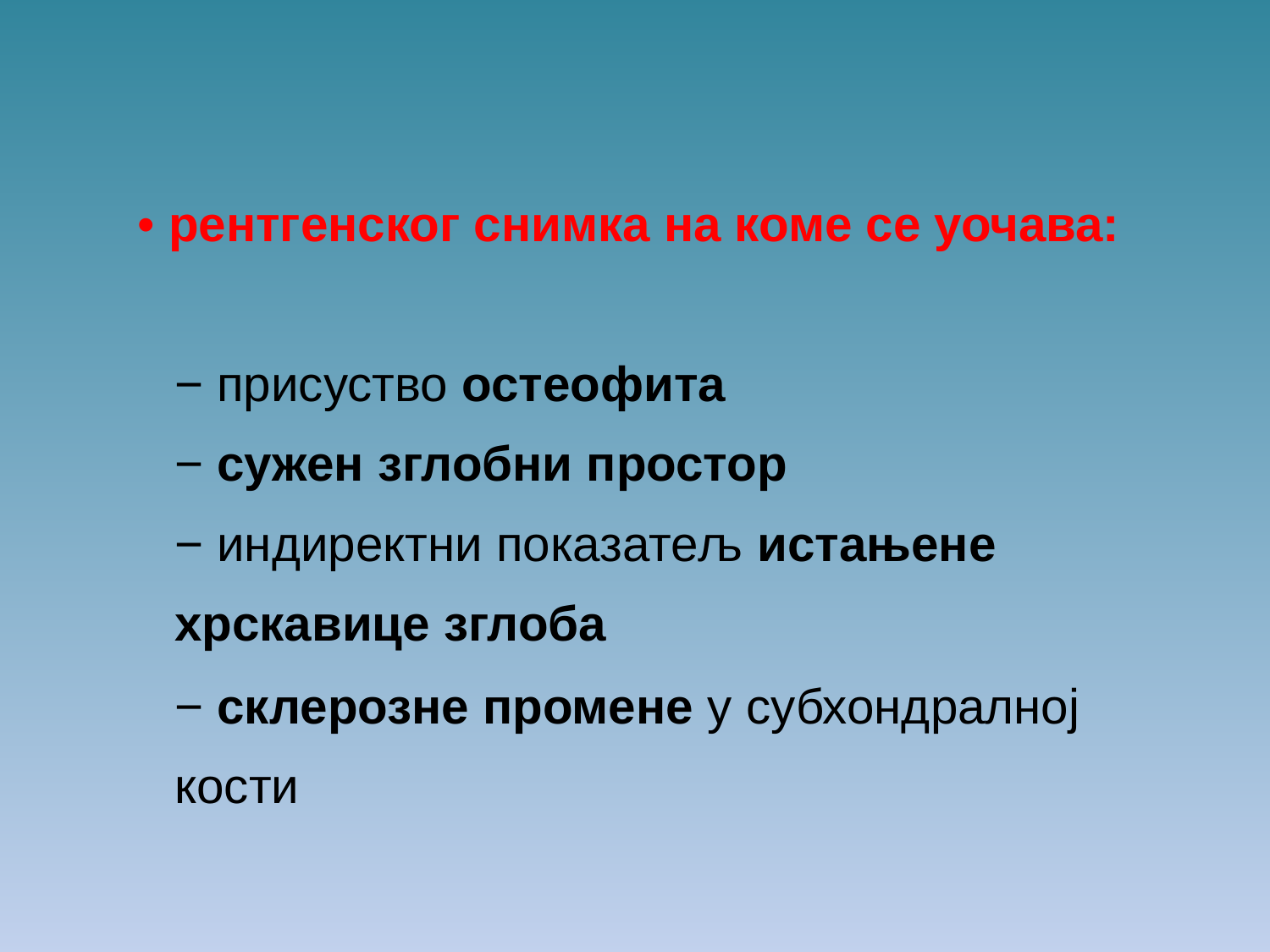

• рентгенског снимка на коме се уочава:
− присуство остеофита
− сужен зглобни простор
− индиректни показатељ истањене
хрскавице зглоба
− склерозне промене у субхондралној
кости